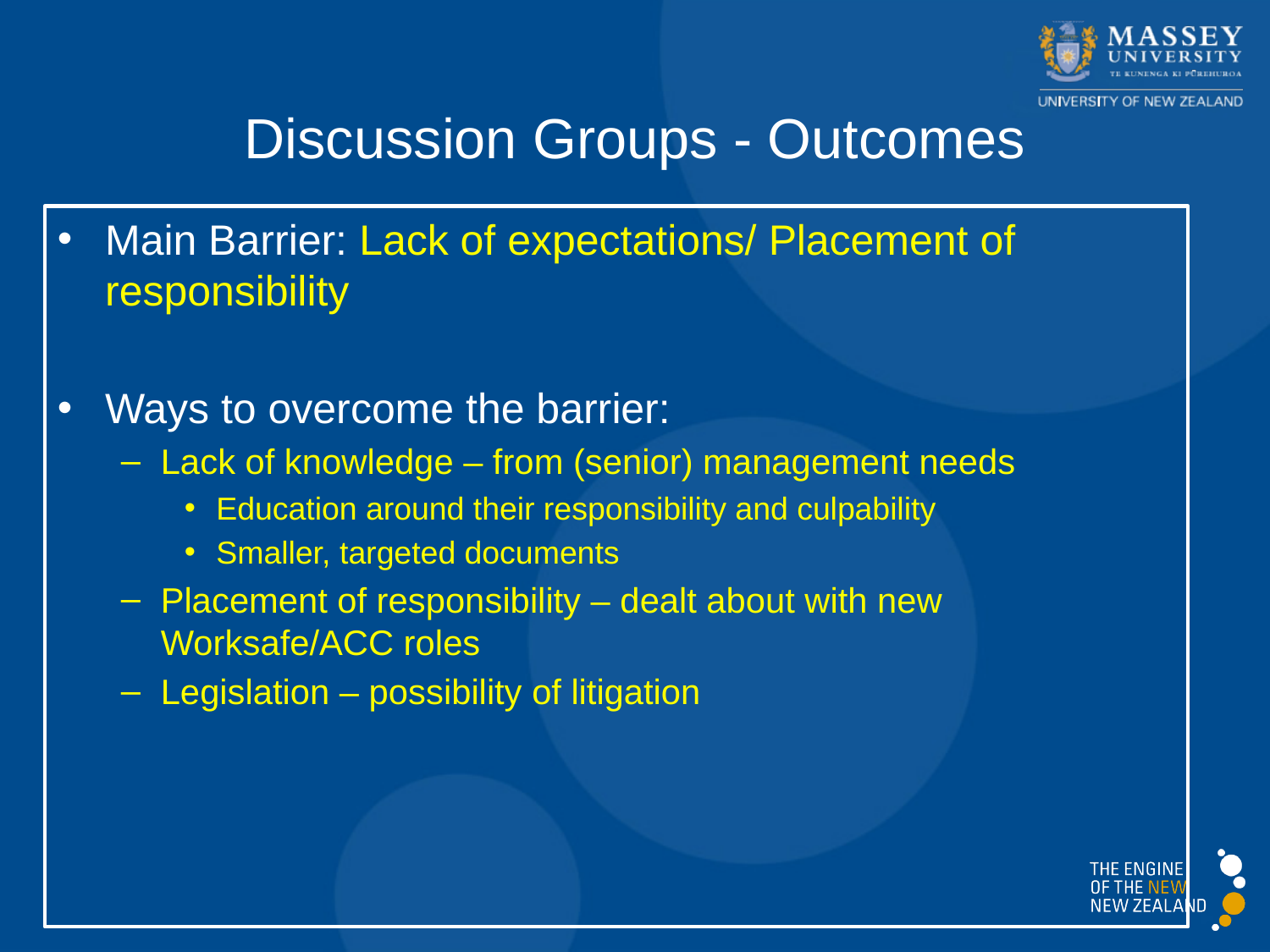

Discussion Groups - Outcomes
Main Barrier: Lack of expectations/ Placement of responsibility

Ways to overcome the barrier:
Lack of knowledge – from (senior) management needs
Education around their responsibility and culpability
Smaller, targeted documents
Placement of responsibility – dealt about with new Worksafe/ACC roles
Legislation – possibility of litigation